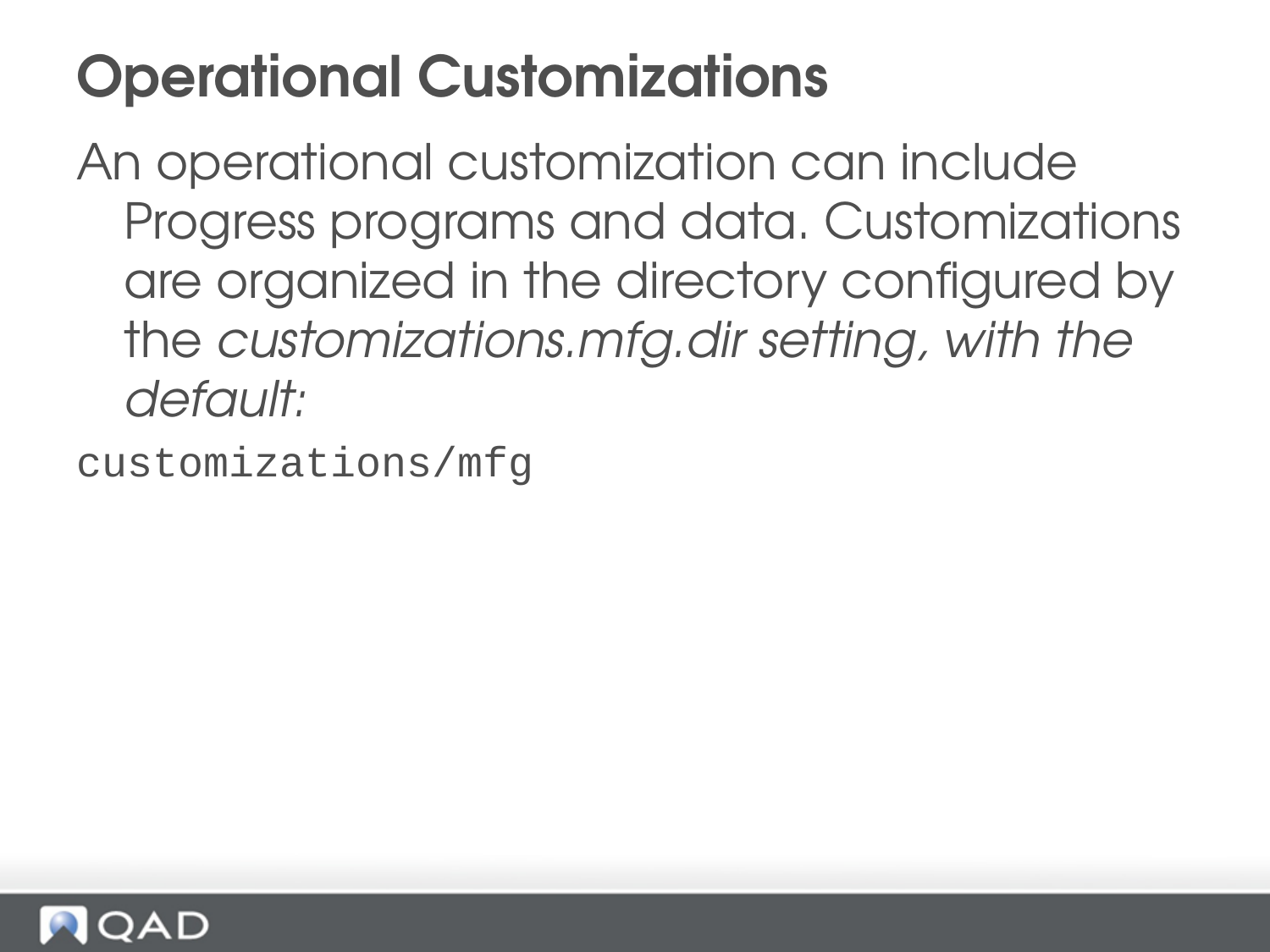

# Operational Customizations
An operational customization can include Progress programs and data. Customizations are organized in the directory configured by the customizations.mfg.dir setting, with the default:
customizations/mfg